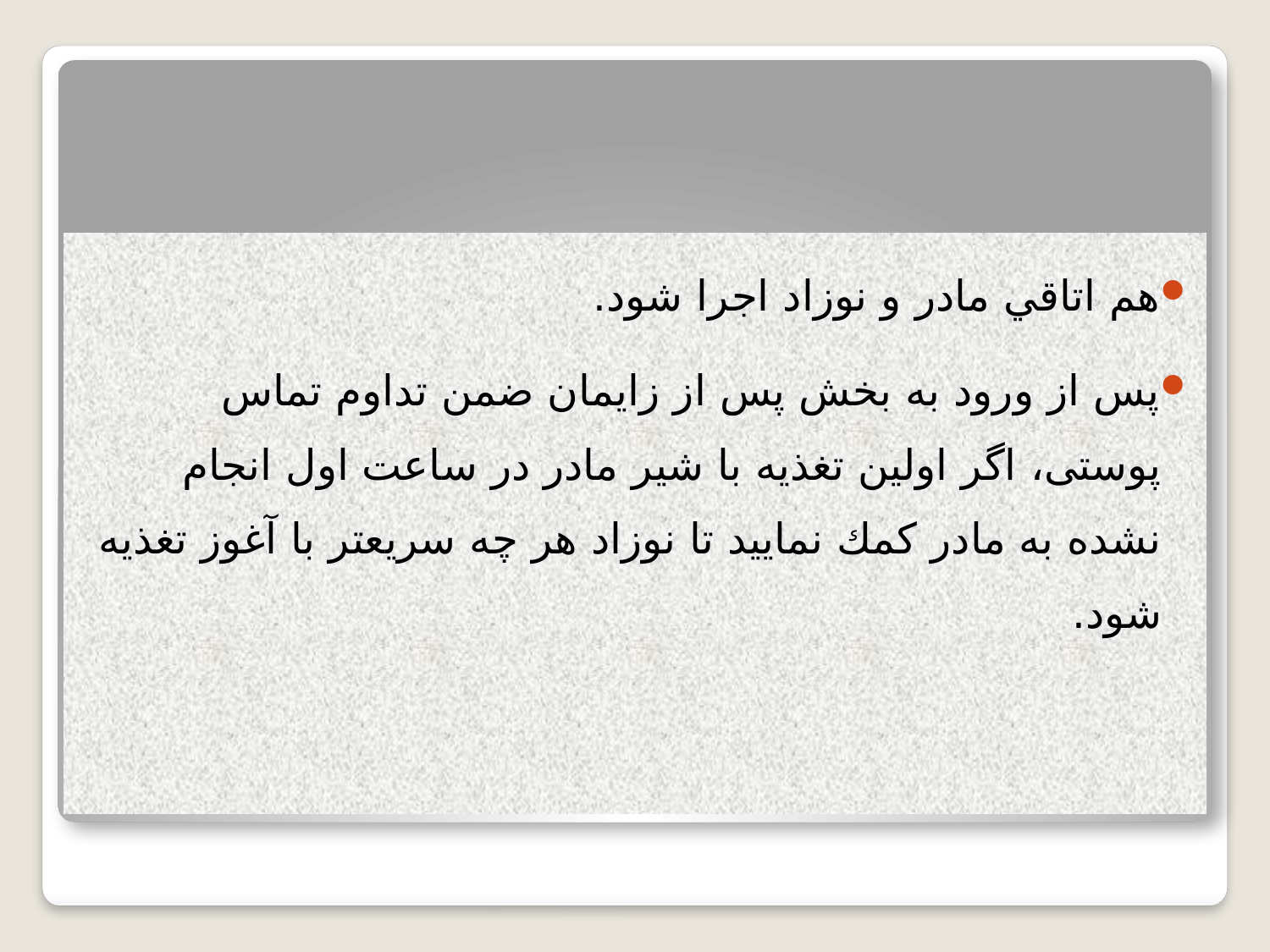

# وظیفه تیم پزشکی در ساعت اول تولد بخش پس از زايمان ( (POST PARTUM
هم اتاقي مادر و نوزاد اجرا شود.
پس از ورود به بخش پس از زايمان ضمن تداوم تماس پوستی، اگر اولين تغذيه با شير مادر در ساعت اول انجام نشده به مادر كمك نماييد تا نوزاد هر چه سريعتر با آغوز تغذيه شود.